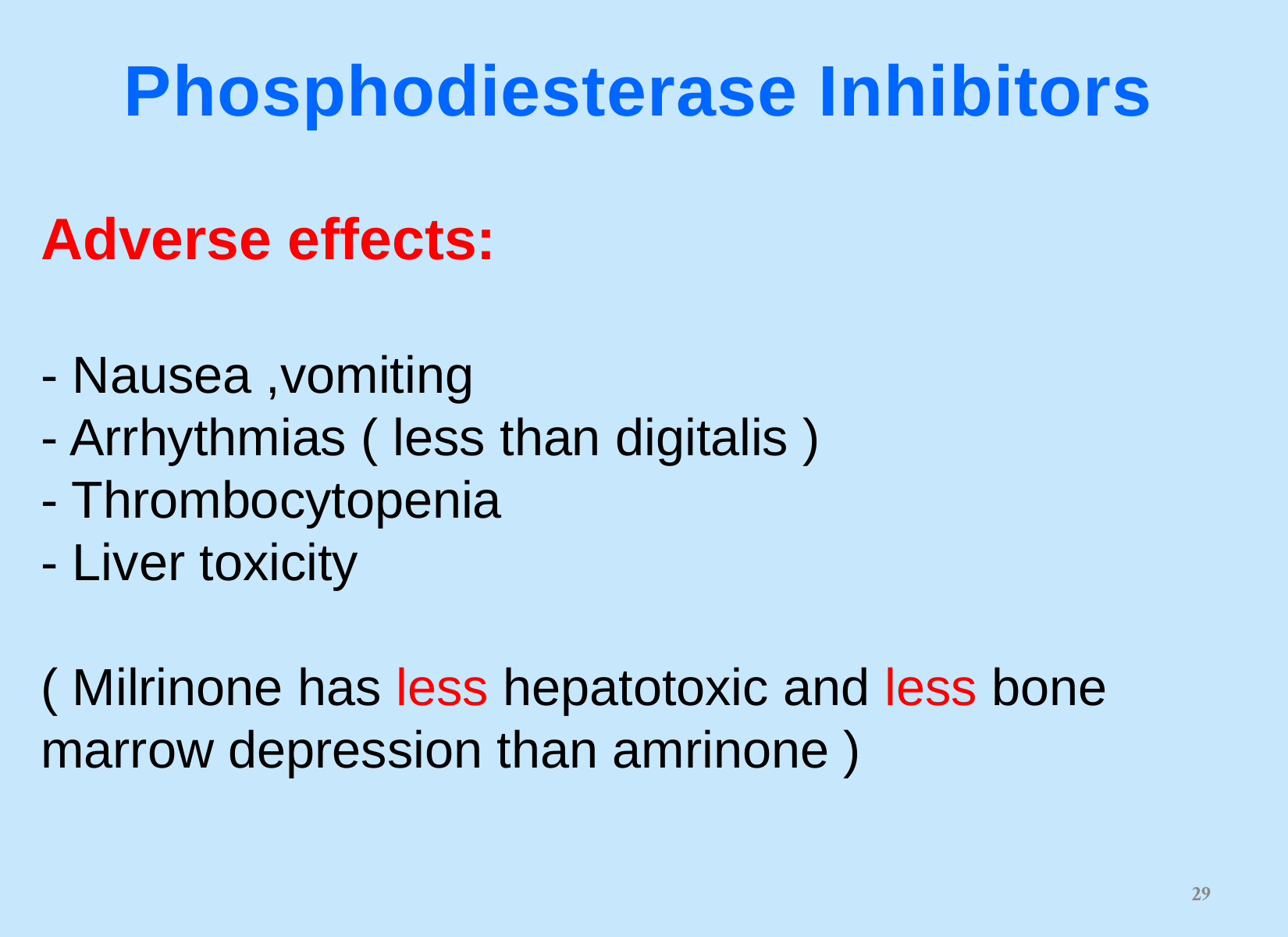

Phosphodiesterase Inhibitors

Adverse effects:

- Nausea ,vomiting
- Arrhythmias ( less than digitalis )
- Thrombocytopenia
- Liver toxicity

( Milrinone has less hepatotoxic and less bone marrow depression than amrinone )

29